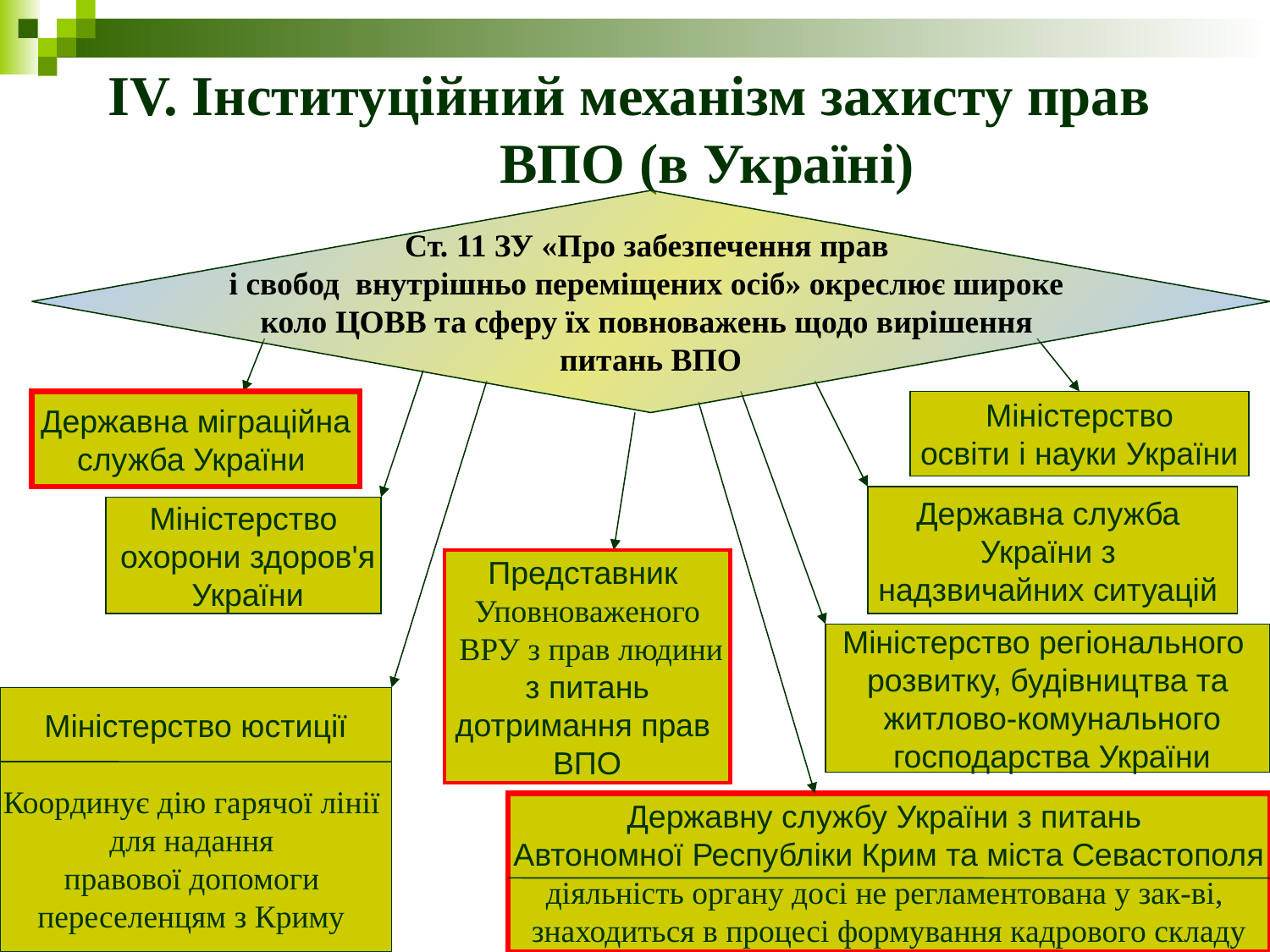

# IV. Інституційний механізм захисту прав ВПО (в Україні)
Ст. 11 ЗУ «Про забезпечення прав
і свобод  внутрішньо переміщених осіб» окреслює широке
коло ЦОВВ та сферу їх повноважень щодо вирішення
питань ВПО

 Державна міграційна
служба України

Міністерство
 освіти і науки України

Державна служба
України з
надзвичайних ситуацій

Міністерство
 охорони здоров'я
 України
Представник
Уповноваженого
 ВРУ з прав людини
 з питань
дотримання прав
ВПО
Міністерство регіонального
розвитку, будівництва та
 житлово-комунального
 господарства України
Міністерство юстиції

Координує дію гарячої лінії
для надання
правової допомоги
переселенцям з Криму

Державну службу України з питань
Автономної Республіки Крим та міста Севастополя
діяльність органу досі не регламентована у зак-ві,
знаходиться в процесі формування кадрового складу